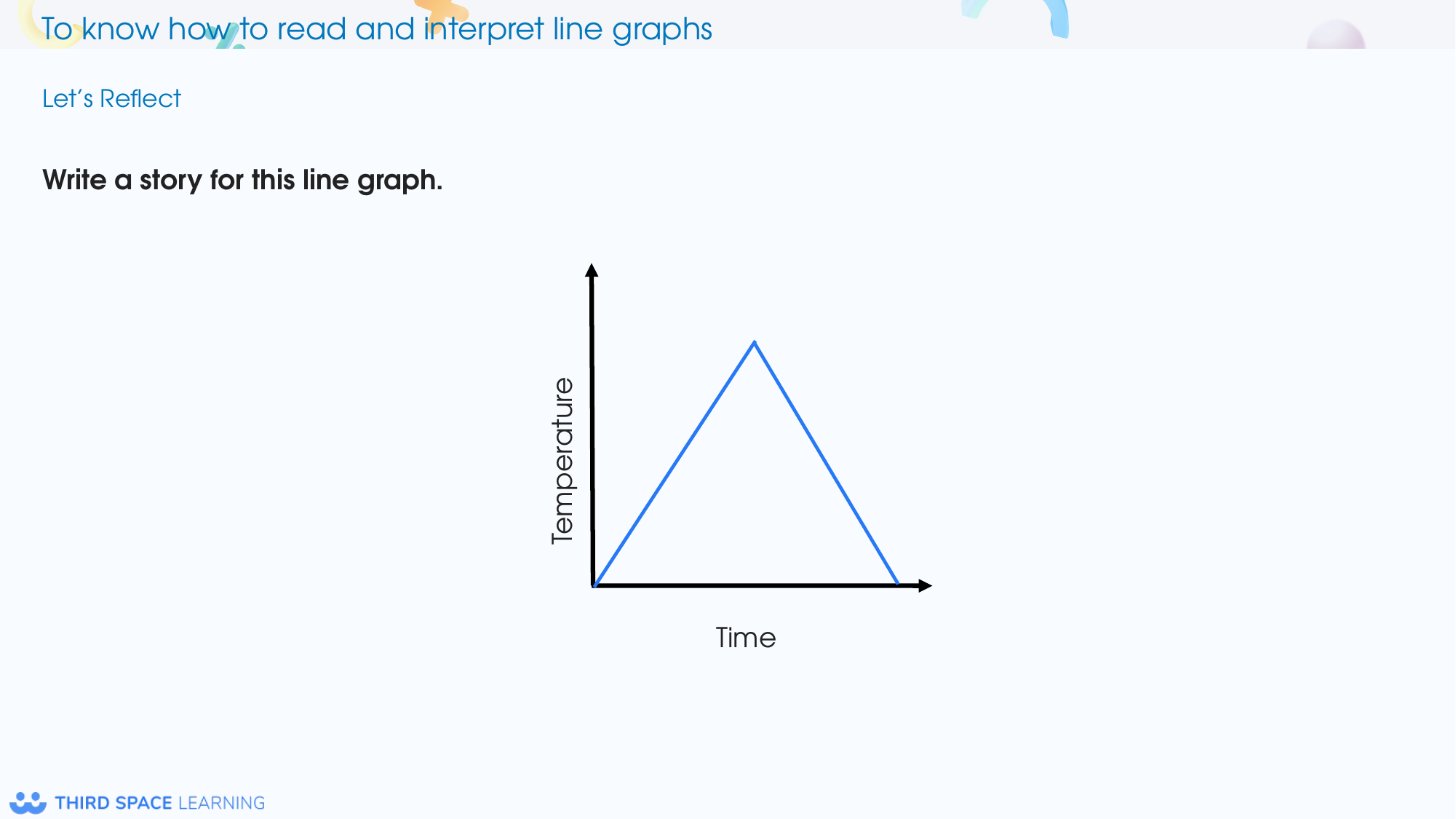

Let’s Reflect
Write a story for this line graph.
Temperature
Time